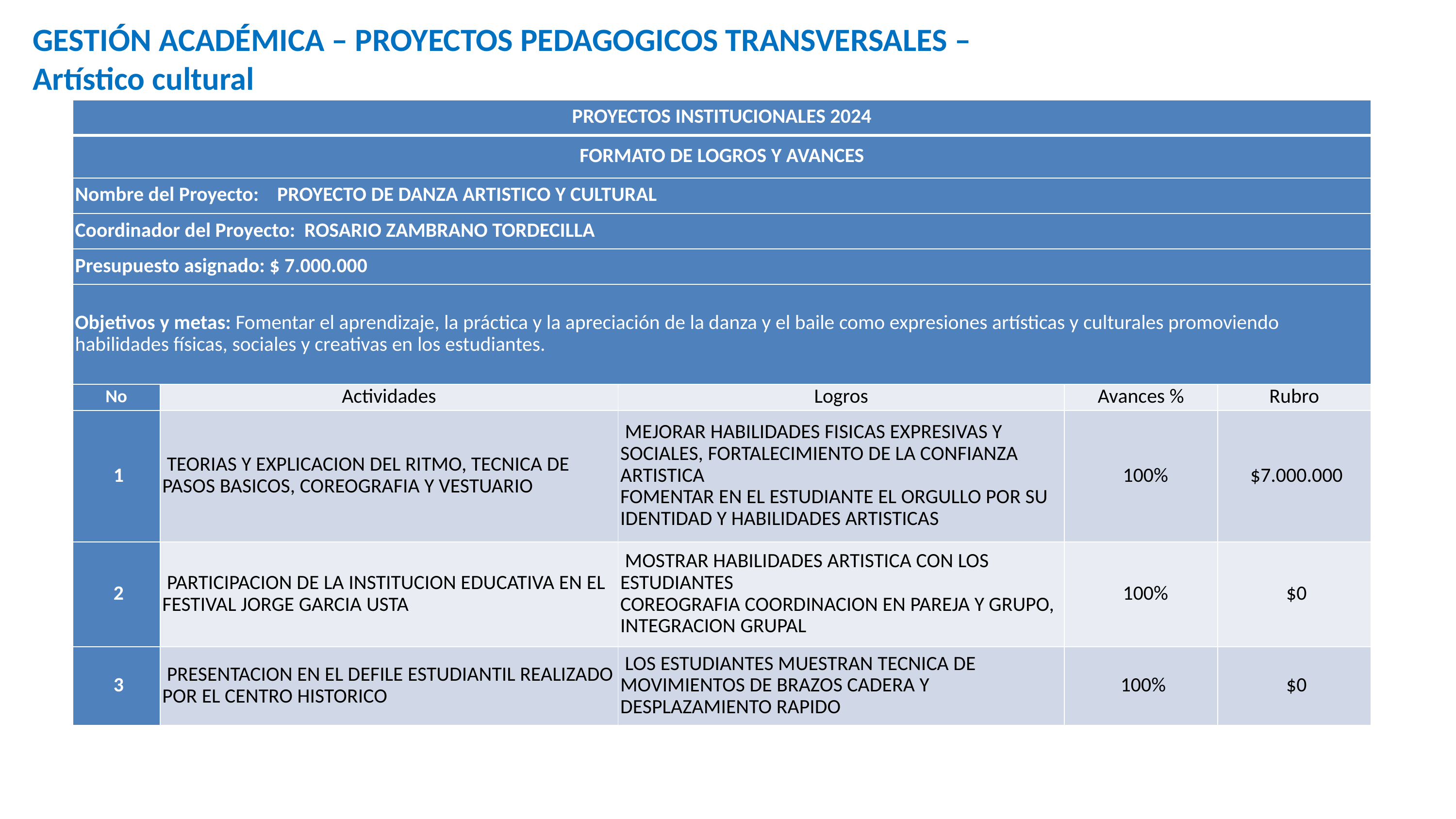

GESTIÓN ACADÉMICA – PROYECTOS PEDAGOGICOS TRANSVERSALES –
Artístico cultural
| PROYECTOS INSTITUCIONALES 2024 |  |  |  |  |
| --- | --- | --- | --- | --- |
| FORMATO DE LOGROS Y AVANCES |  |  |  |  |
| Nombre del Proyecto: PROYECTO DE DANZA ARTISTICO Y CULTURAL |  |  |  |  |
| Coordinador del Proyecto: ROSARIO ZAMBRANO TORDECILLA |  |  |  |  |
| Presupuesto asignado: $ 7.000.000 |  |  |  |  |
| Objetivos y metas: Fomentar el aprendizaje, la práctica y la apreciación de la danza y el baile como expresiones artísticas y culturales promoviendo habilidades físicas, sociales y creativas en los estudiantes. |  |  |  |  |
| No | Actividades | Logros | Avances % | Rubro |
| 1 | TEORIAS Y EXPLICACION DEL RITMO, TECNICA DE PASOS BASICOS, COREOGRAFIA Y VESTUARIO | MEJORAR HABILIDADES FISICAS EXPRESIVAS Y SOCIALES, FORTALECIMIENTO DE LA CONFIANZA ARTISTICA FOMENTAR EN EL ESTUDIANTE EL ORGULLO POR SU IDENTIDAD Y HABILIDADES ARTISTICAS | 100% | $7.000.000 |
| 2 | PARTICIPACION DE LA INSTITUCION EDUCATIVA EN EL FESTIVAL JORGE GARCIA USTA | MOSTRAR HABILIDADES ARTISTICA CON LOS ESTUDIANTES COREOGRAFIA COORDINACION EN PAREJA Y GRUPO, INTEGRACION GRUPAL | 100% | $0 |
| 3 | PRESENTACION EN EL DEFILE ESTUDIANTIL REALIZADO POR EL CENTRO HISTORICO | LOS ESTUDIANTES MUESTRAN TECNICA DE MOVIMIENTOS DE BRAZOS CADERA Y DESPLAZAMIENTO RAPIDO | 100% | $0 |